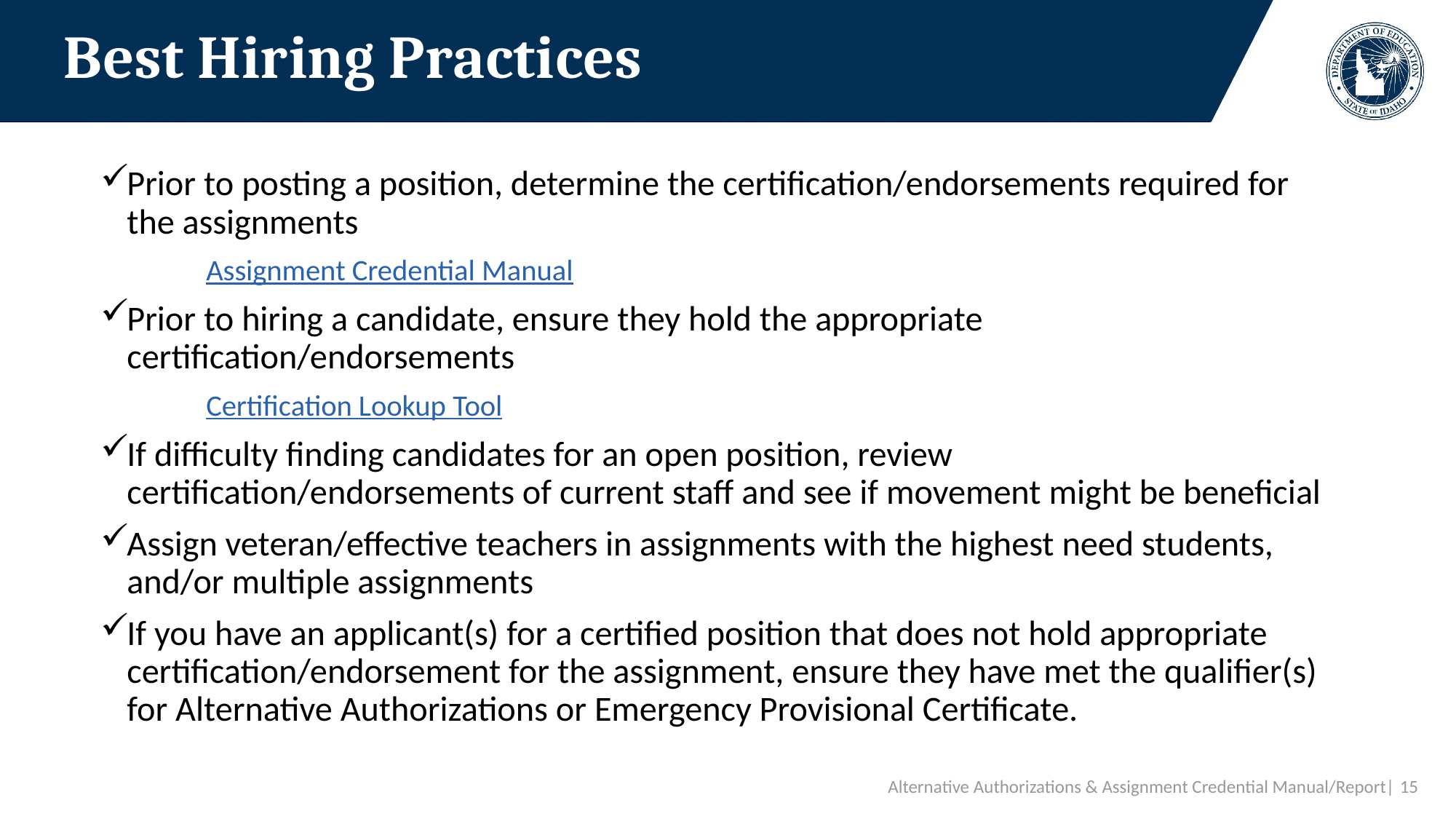

# Best Hiring Practices
Prior to posting a position, determine the certification/endorsements required for the assignments
Assignment Credential Manual
Prior to hiring a candidate, ensure they hold the appropriate  certification/endorsements
Certification Lookup Tool
If difficulty finding candidates for an open position, review certification/endorsements of current staff and see if movement might be beneficial
Assign veteran/effective teachers in assignments with the highest need students, and/or multiple assignments
If you have an applicant(s) for a certified position that does not hold appropriate certification/endorsement for the assignment, ensure they have met the qualifier(s) for Alternative Authorizations or Emergency Provisional Certificate.
Alternative Authorizations & Assignment Credential Manual/Report| 15